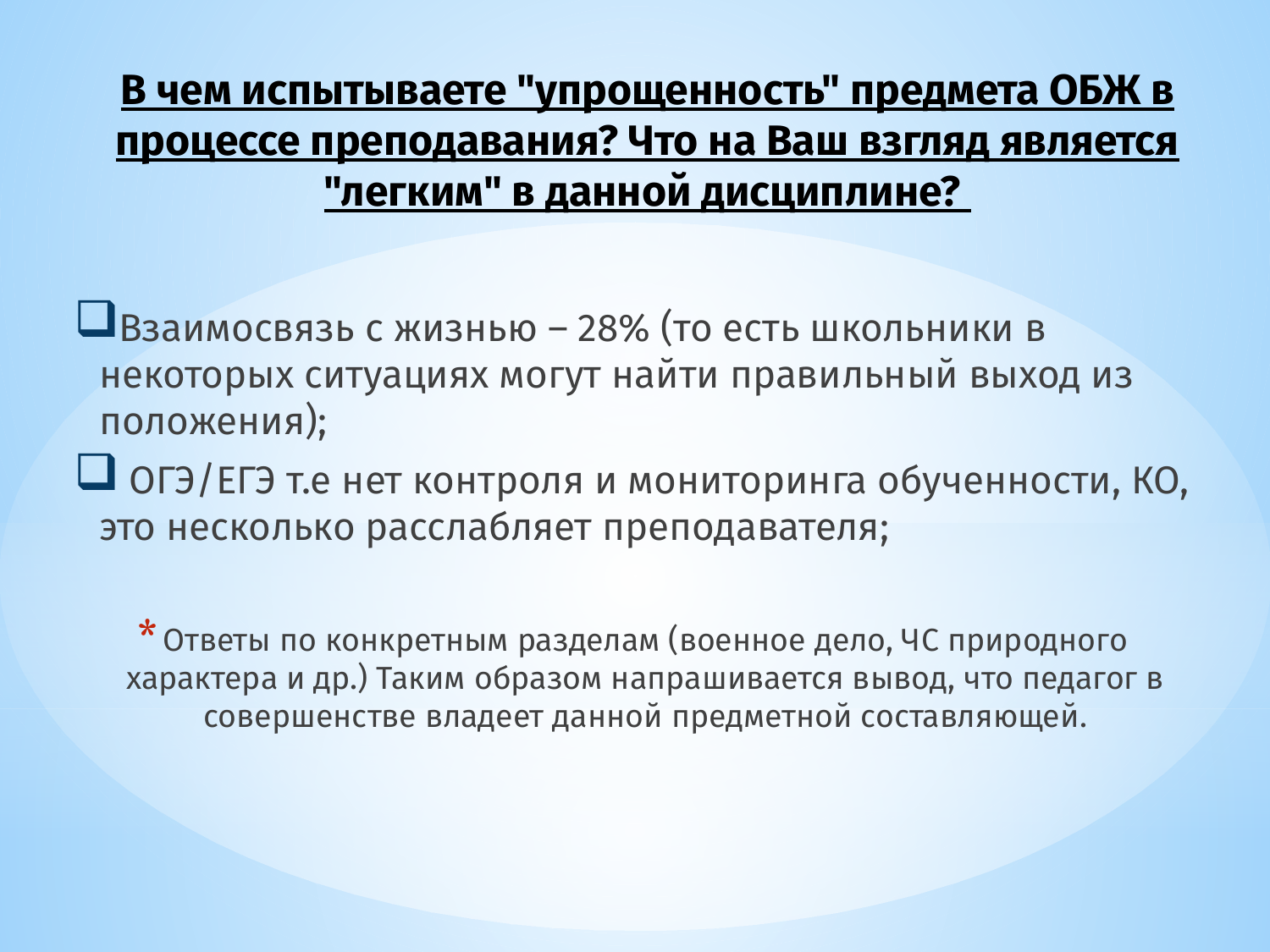

# В чем испытываете "упрощенность" предмета ОБЖ в процессе преподавания? Что на Ваш взгляд является "легким" в данной дисциплине?
Взаимосвязь с жизнью – 28% (то есть школьники в некоторых ситуациях могут найти правильный выход из положения);
 ОГЭ/ЕГЭ т.е нет контроля и мониторинга обученности, КО, это несколько расслабляет преподавателя;

Ответы по конкретным разделам (военное дело, ЧС природного характера и др.) Таким образом напрашивается вывод, что педагог в совершенстве владеет данной предметной составляющей.